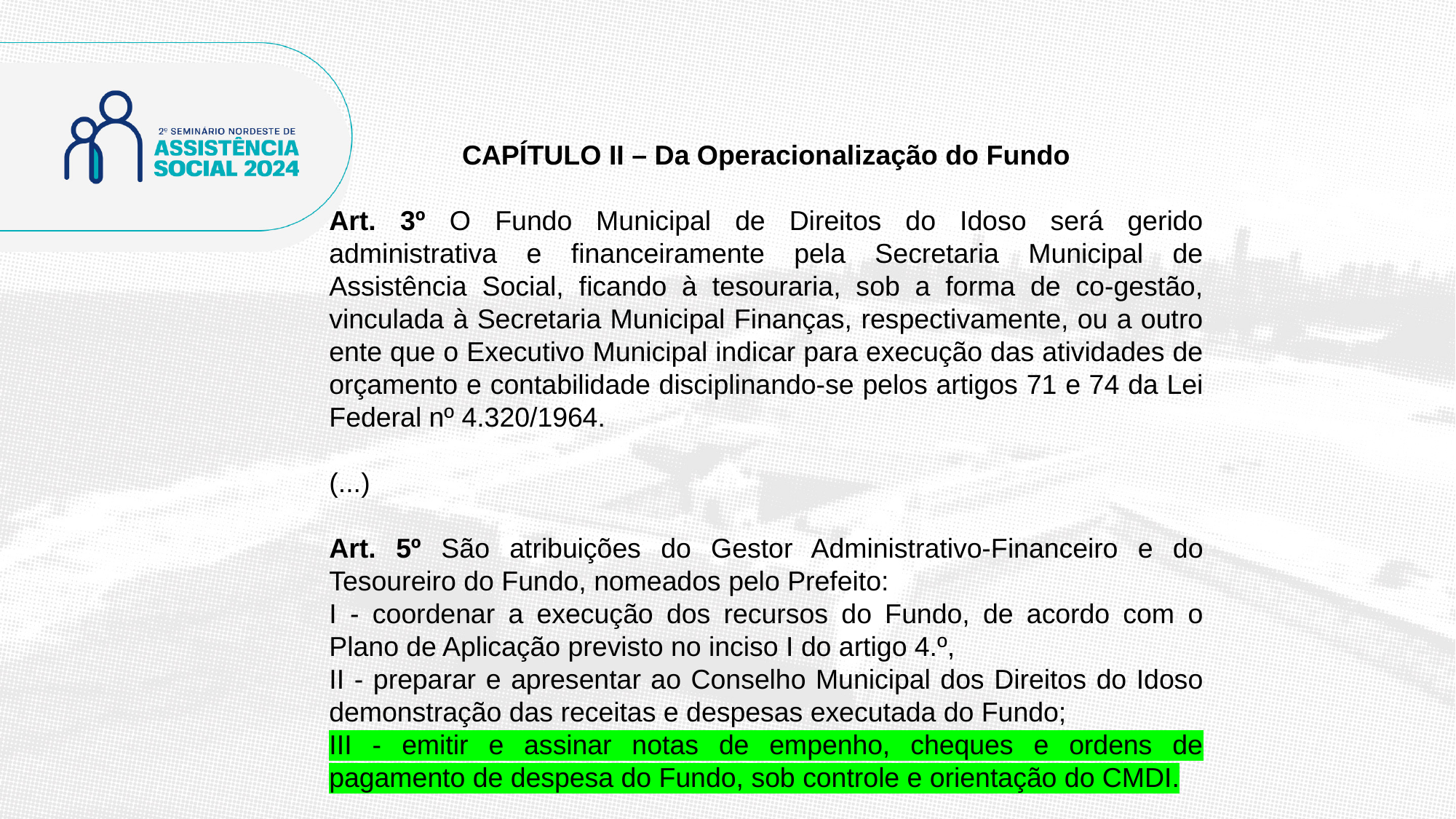

CAPÍTULO II – Da Operacionalização do Fundo

Art. 3º O Fundo Municipal de Direitos do Idoso será gerido administrativa e financeiramente pela Secretaria Municipal de Assistência Social, ficando à tesouraria, sob a forma de co-gestão, vinculada à Secretaria Municipal Finanças, respectivamente, ou a outro ente que o Executivo Municipal indicar para execução das atividades de orçamento e contabilidade disciplinando-se pelos artigos 71 e 74 da Lei Federal nº 4.320/1964.

(...)

Art. 5º São atribuições do Gestor Administrativo-Financeiro e do Tesoureiro do Fundo, nomeados pelo Prefeito:
I - coordenar a execução dos recursos do Fundo, de acordo com o Plano de Aplicação previsto no inciso I do artigo 4.º,
II - preparar e apresentar ao Conselho Municipal dos Direitos do Idoso demonstração das receitas e despesas executada do Fundo;
III - emitir e assinar notas de empenho, cheques e ordens de pagamento de despesa do Fundo, sob controle e orientação do CMDI.